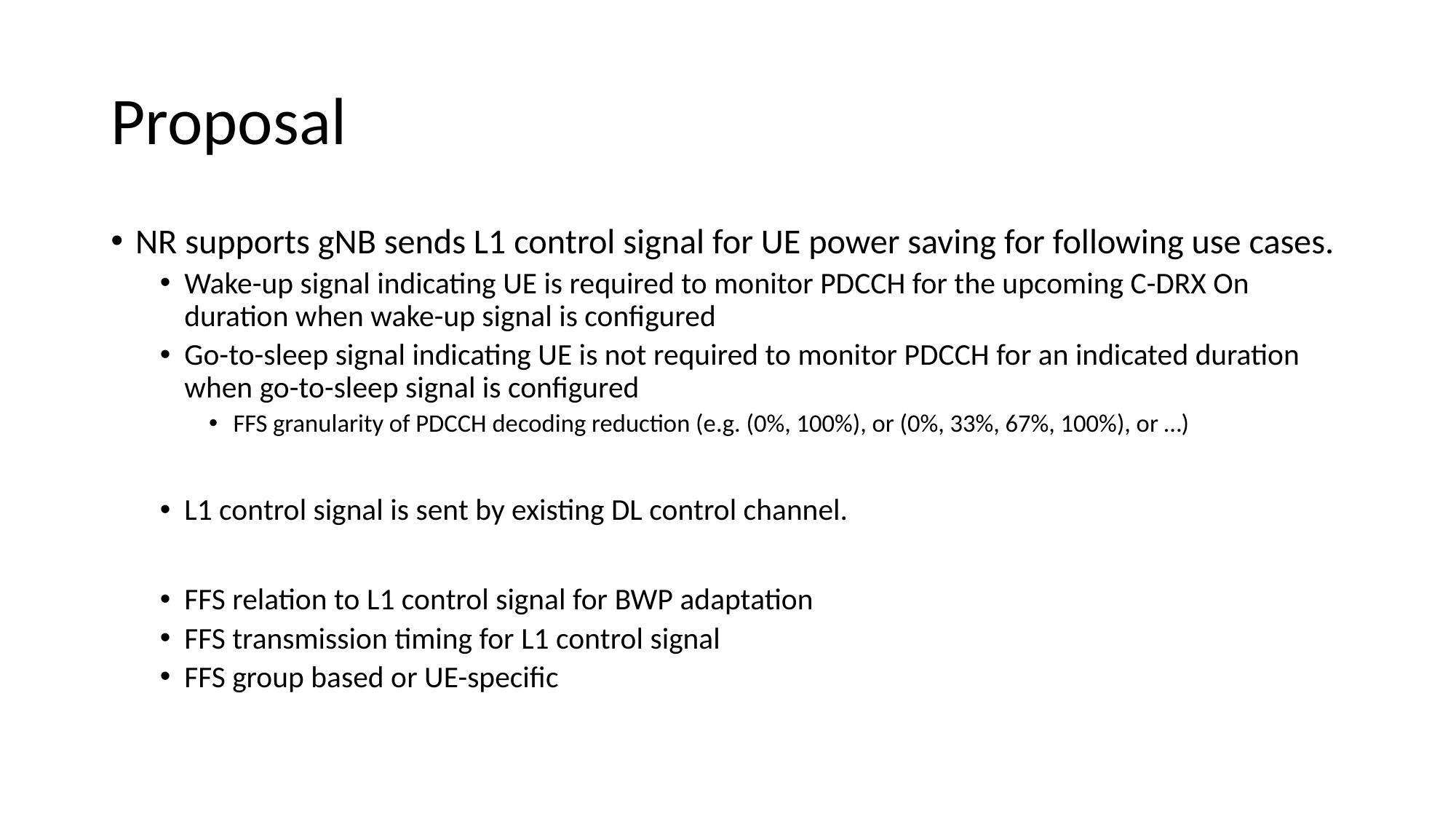

# Proposal
NR supports gNB sends L1 control signal for UE power saving for following use cases.
Wake-up signal indicating UE is required to monitor PDCCH for the upcoming C-DRX On duration when wake-up signal is configured
Go-to-sleep signal indicating UE is not required to monitor PDCCH for an indicated duration when go-to-sleep signal is configured
FFS granularity of PDCCH decoding reduction (e.g. (0%, 100%), or (0%, 33%, 67%, 100%), or …)

L1 control signal is sent by existing DL control channel.

FFS relation to L1 control signal for BWP adaptation
FFS transmission timing for L1 control signal
FFS group based or UE-specific